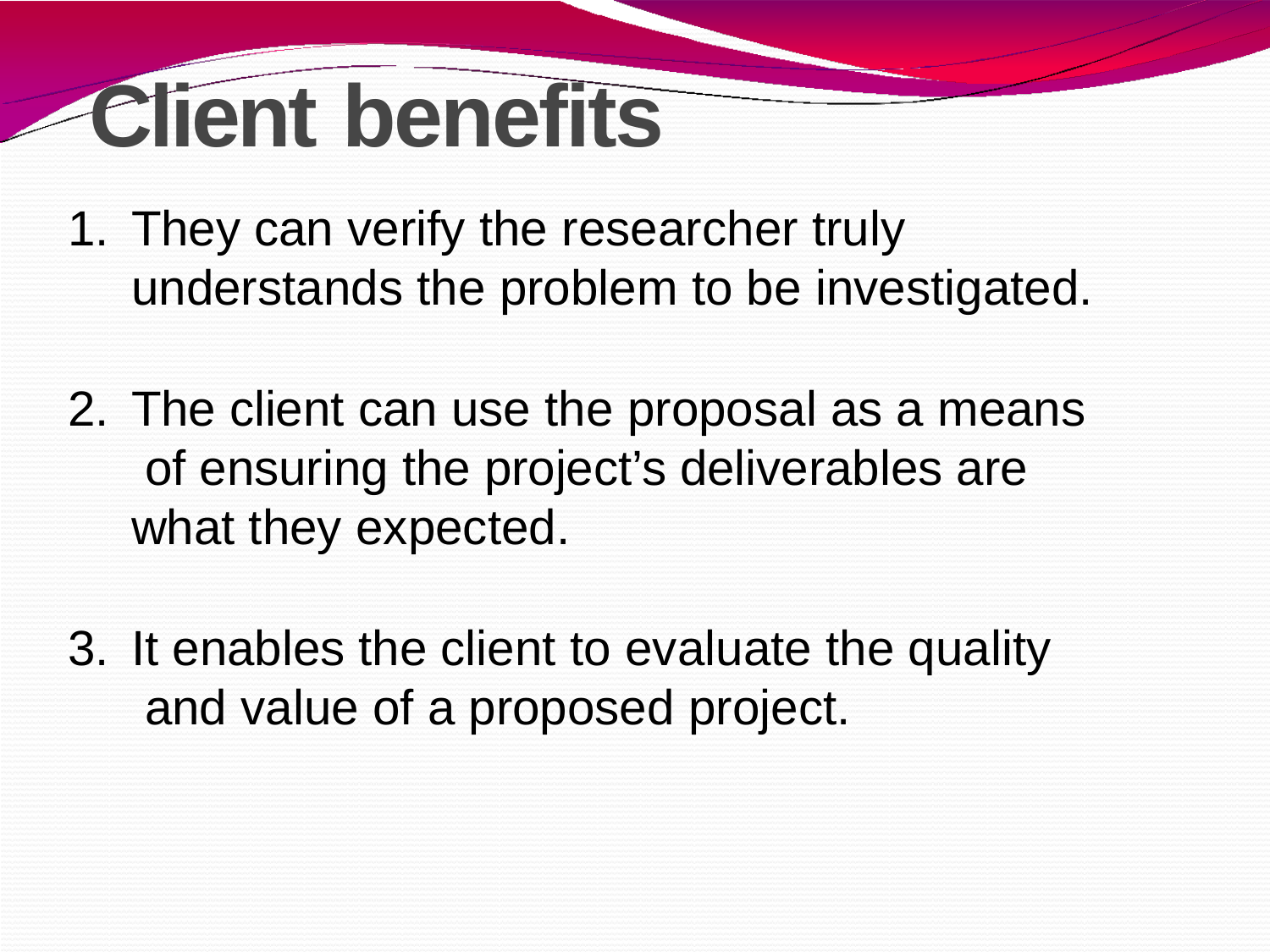

# Client benefits
They can verify the researcher truly  understands the problem to be investigated.

The client can use the proposal as a means  of ensuring the project’s deliverables are  what they expected.

It enables the client to evaluate the quality  and value of a proposed project.